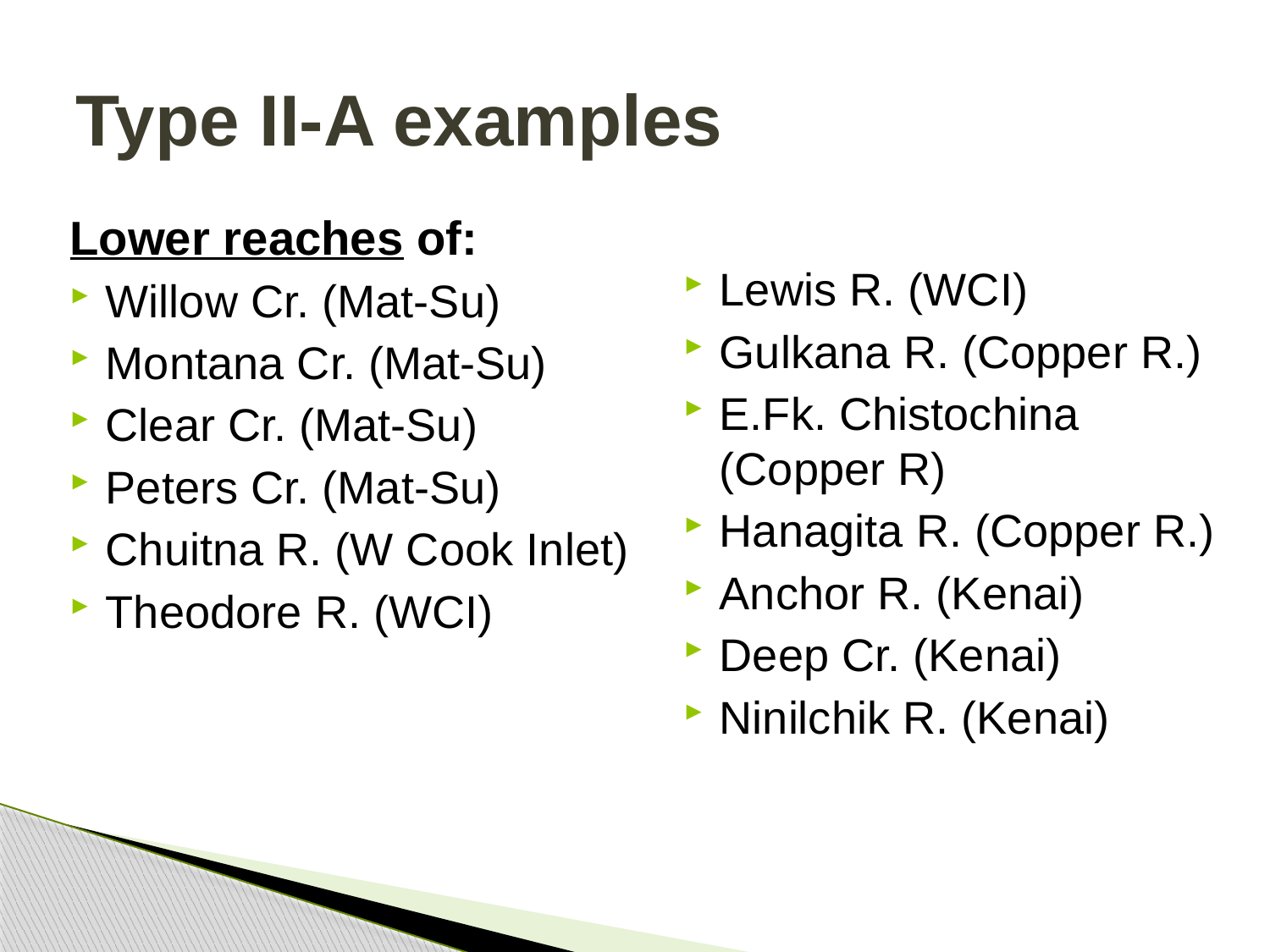

# Type II-A examples
Lower reaches of:
Willow Cr. (Mat-Su)
Montana Cr. (Mat-Su)
Clear Cr. (Mat-Su)
Peters Cr. (Mat-Su)
Chuitna R. (W Cook Inlet)
Theodore R. (WCI)

Lewis R. (WCI)
Gulkana R. (Copper R.)
E.Fk. Chistochina (Copper R)
Hanagita R. (Copper R.)
Anchor R. (Kenai)
Deep Cr. (Kenai)
Ninilchik R. (Kenai)